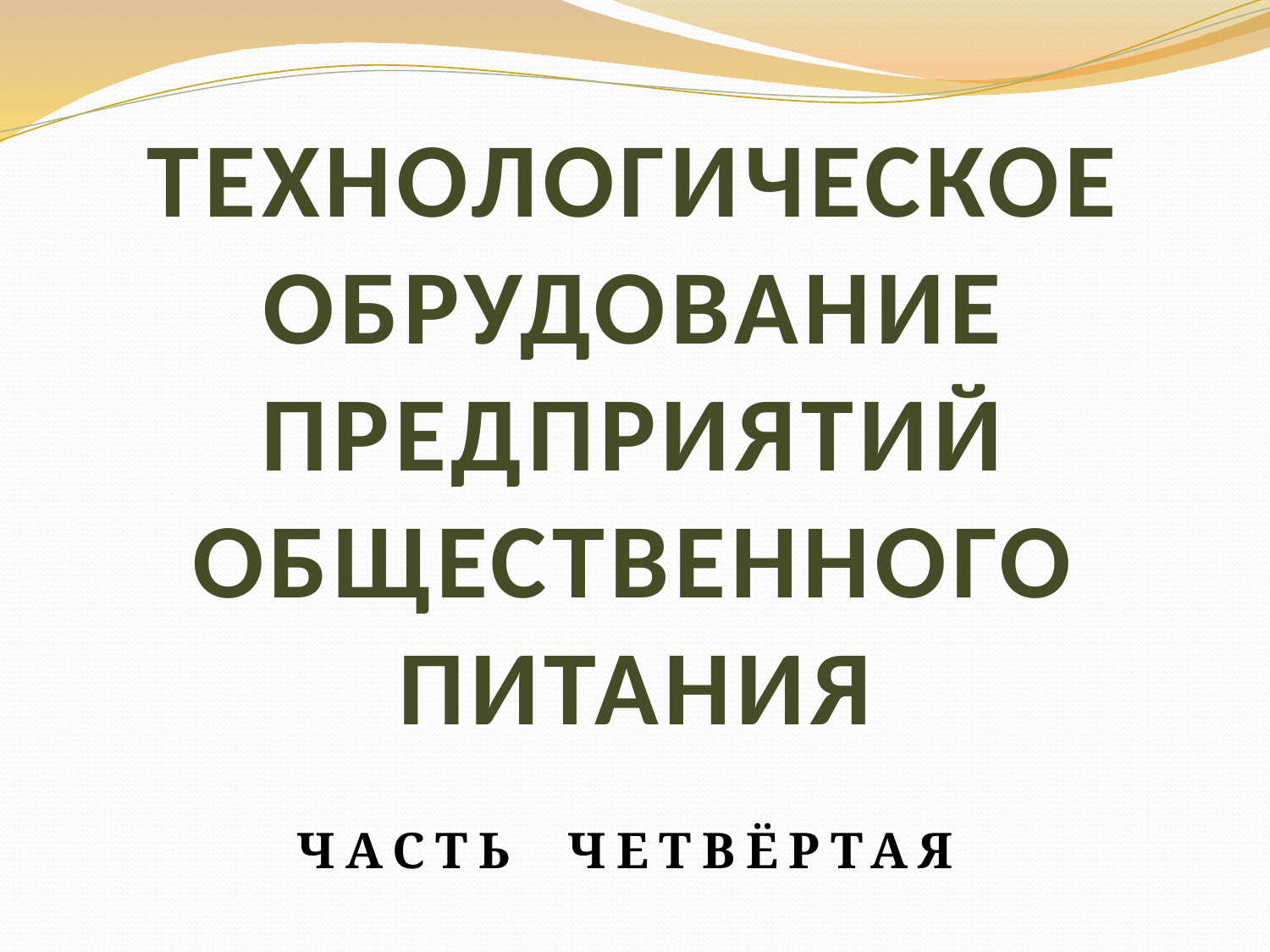

# ТЕХНОЛОГИЧЕСКОЕ ОБРУДОВАНИЕ ПРЕДПРИЯТИЙ ОБЩЕСТВЕННОГО ПИТАНИЯ
ЧАСТЬ  ЧЕТВЁРТАЯ